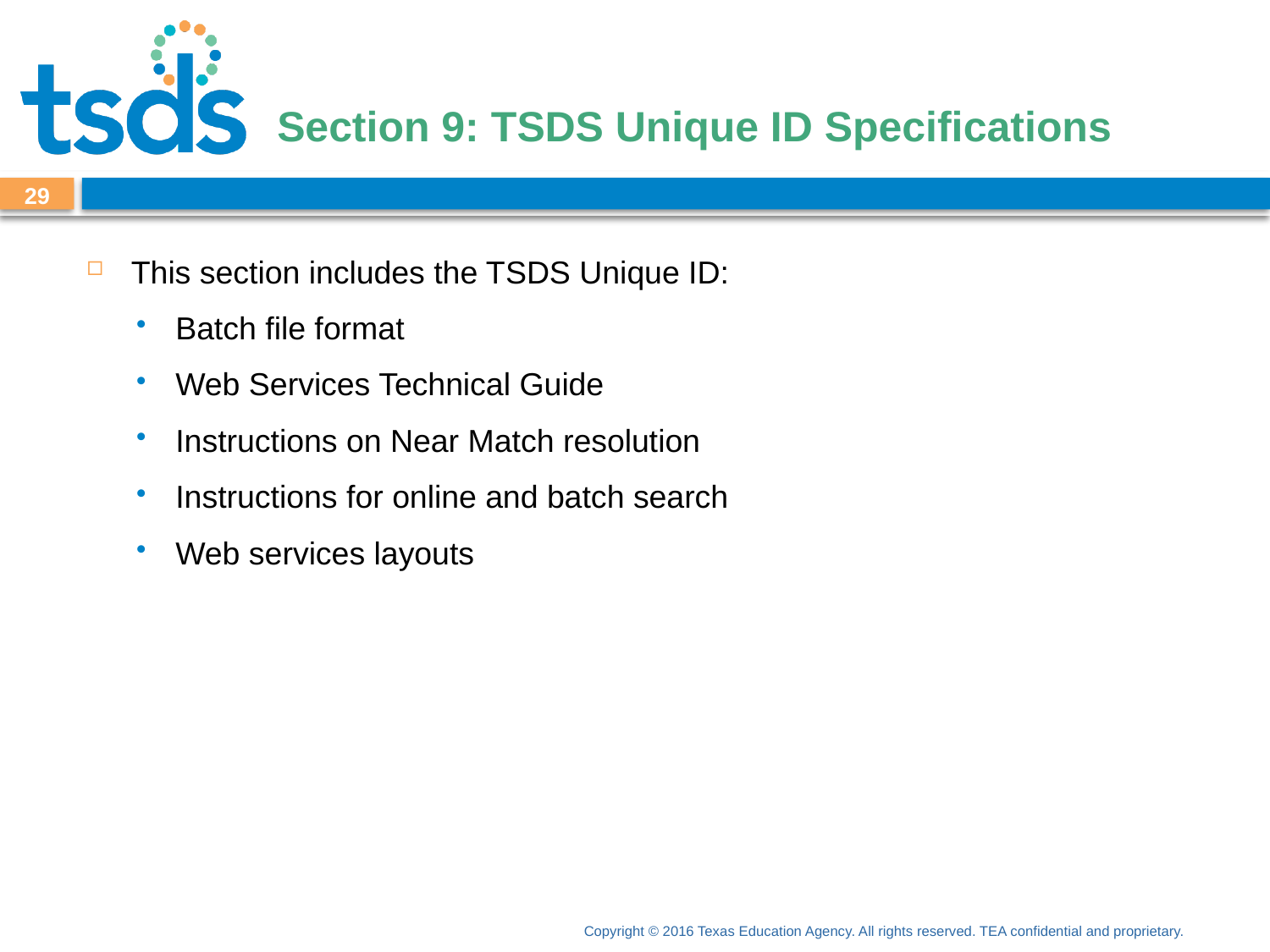

# Section 9: TSDS Unique ID Specifications
29
This section includes the TSDS Unique ID:
Batch file format
Web Services Technical Guide
Instructions on Near Match resolution
Instructions for online and batch search
Web services layouts